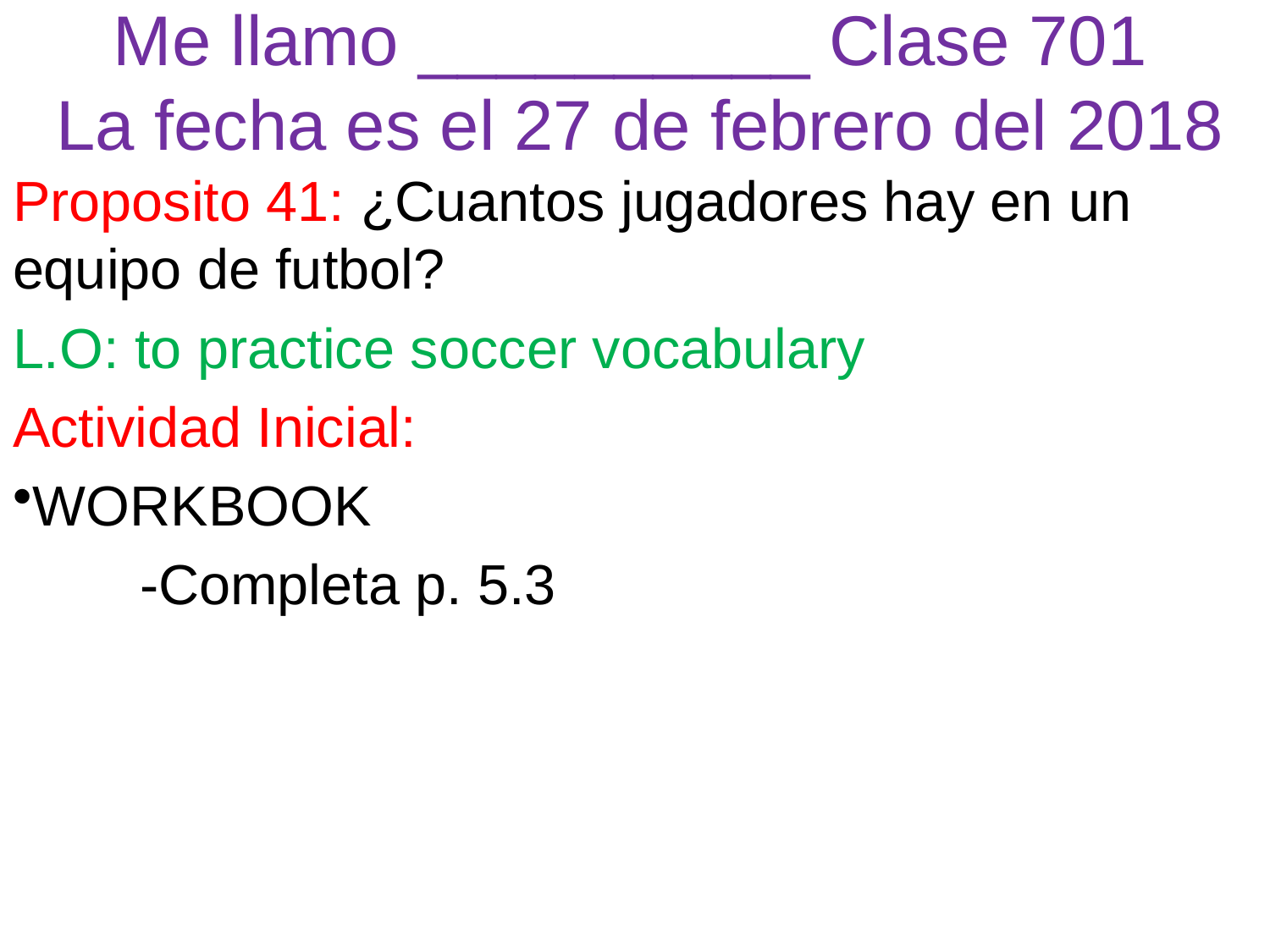

# Me llamo __________ Clase 701 La fecha es el 27 de febrero del 2018
Proposito 41: ¿Cuantos jugadores hay en un equipo de futbol?
L.O: to practice soccer vocabulary
Actividad Inicial:
WORKBOOK
	-Completa p. 5.3